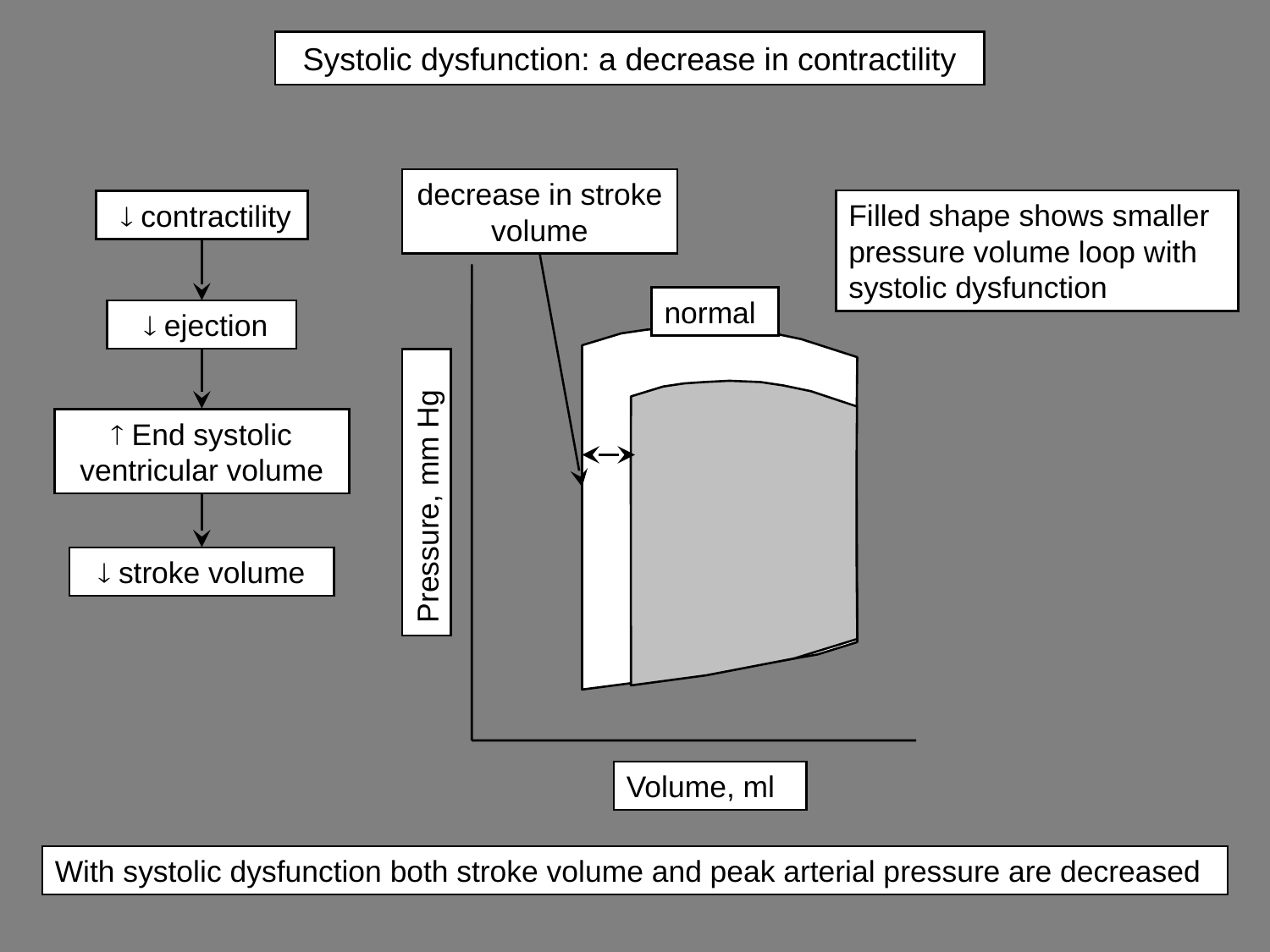

# Systolic dysfunction: a decrease in contractility
decrease in stroke volume
normal

Pressure, mm Hg

Volume, ml
 ↓ contractility
 ↓ ejection
↑ End systolic ventricular volume
↓ stroke volume
Filled shape shows smaller pressure volume loop with systolic dysfunction
With systolic dysfunction both stroke volume and peak arterial pressure are decreased